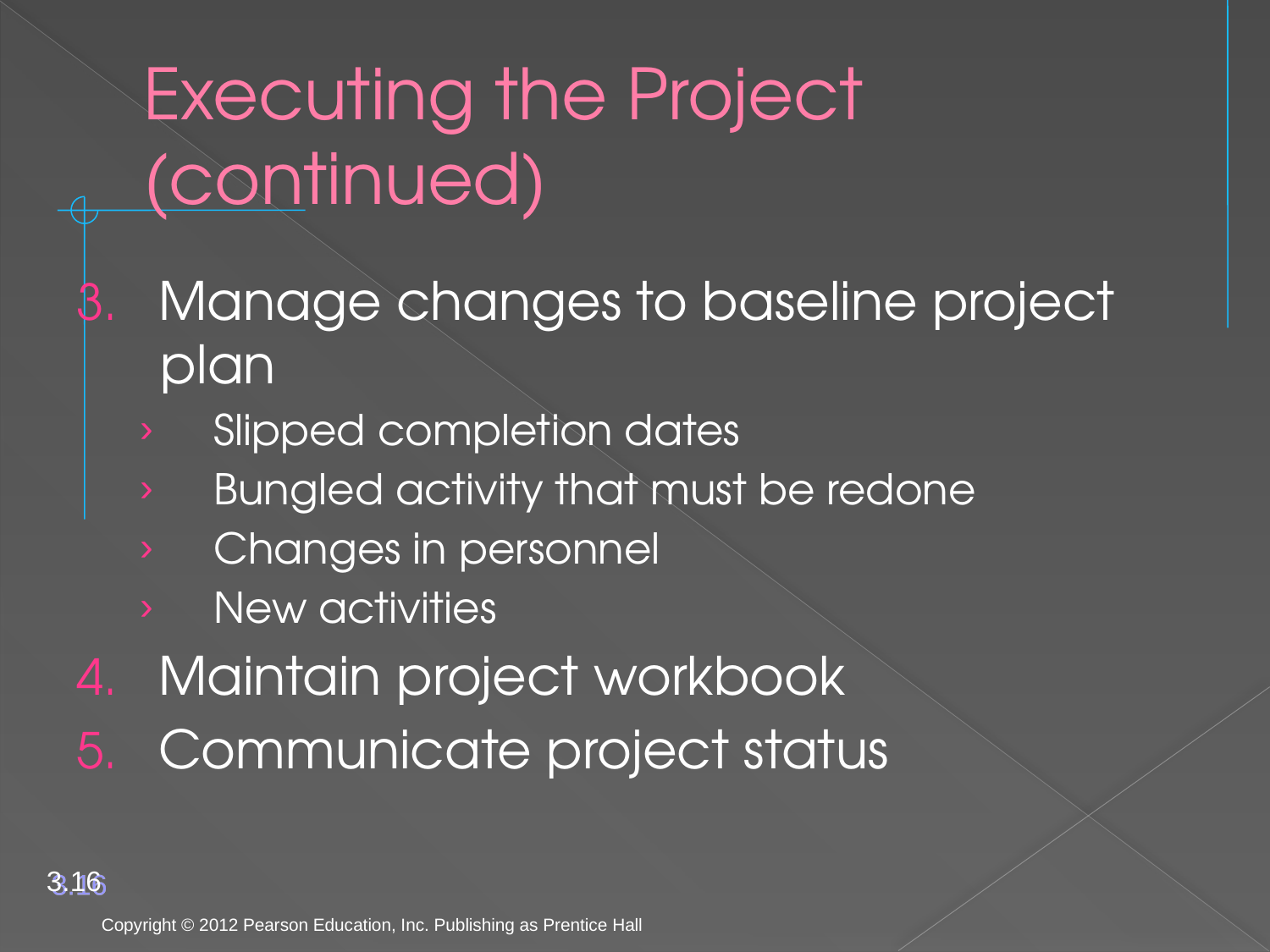

# Executing the Project (continued)
3.   Manage changes to baseline project plan
Slipped completion dates
Bungled activity that must be redone
Changes in personnel
New activities
4.   Maintain project workbook
5.   Communicate project status

3.16
Copyright © 2012 Pearson Education, Inc. Publishing as Prentice Hall